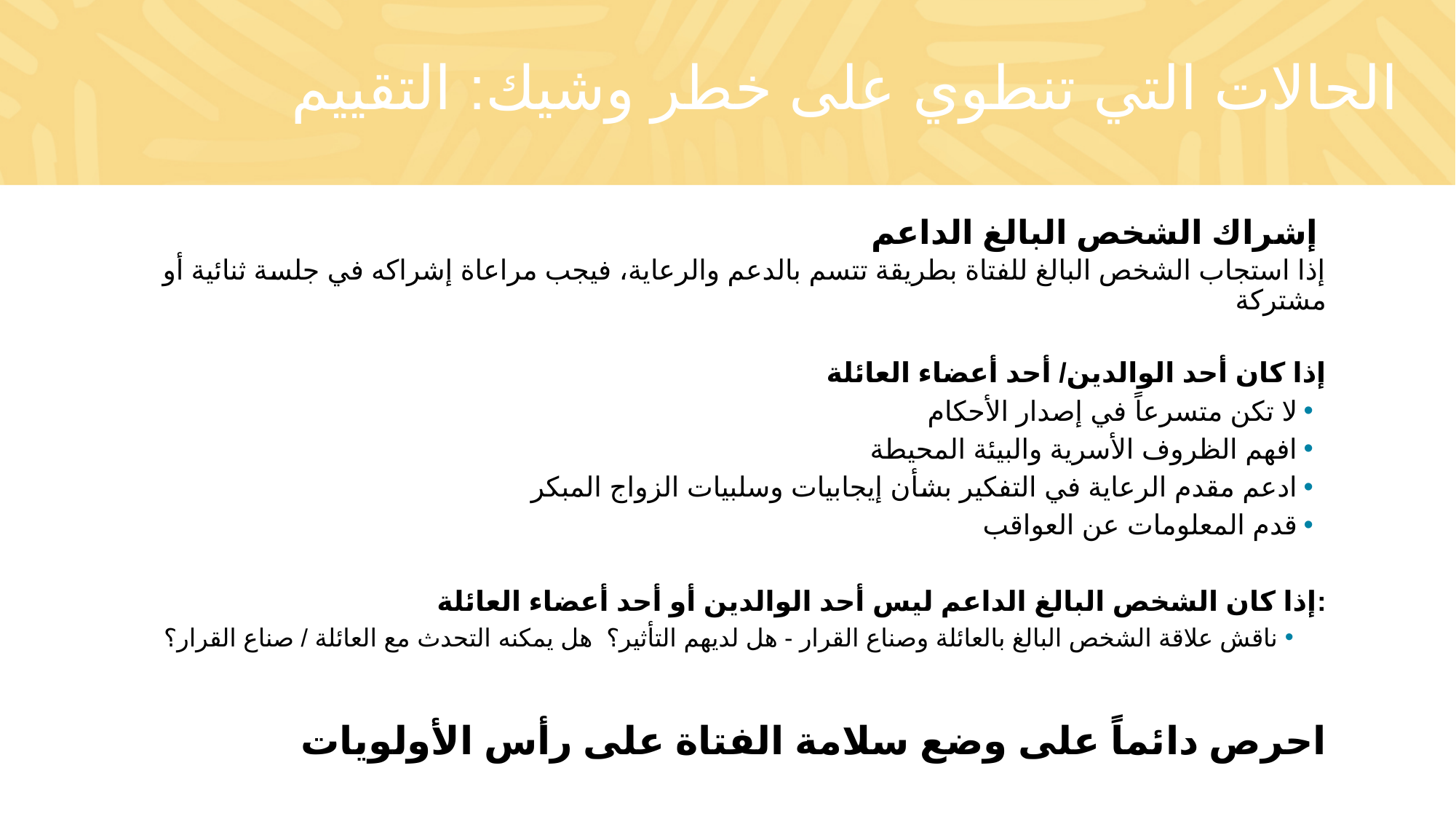

# الحالات التي تنطوي على خطر وشيك: التقييم
 إشراك الشخص البالغ الداعم
إذا استجاب الشخص البالغ للفتاة بطريقة تتسم بالدعم والرعاية، فيجب مراعاة إشراكه في جلسة ثنائية أو مشتركة

إذا كان أحد الوالدين/ أحد أعضاء العائلة
لا تكن متسرعاً في إصدار الأحكام
افهم الظروف الأسرية والبيئة المحيطة
ادعم مقدم الرعاية في التفكير بشأن إيجابيات وسلبيات الزواج المبكر
قدم المعلومات عن العواقب

 إذا كان الشخص البالغ الداعم ليس أحد الوالدين أو أحد أعضاء العائلة:
ناقش علاقة الشخص البالغ بالعائلة وصناع القرار - هل لديهم التأثير؟  هل يمكنه التحدث مع العائلة / صناع القرار؟

احرص دائماً على وضع سلامة الفتاة على رأس الأولويات